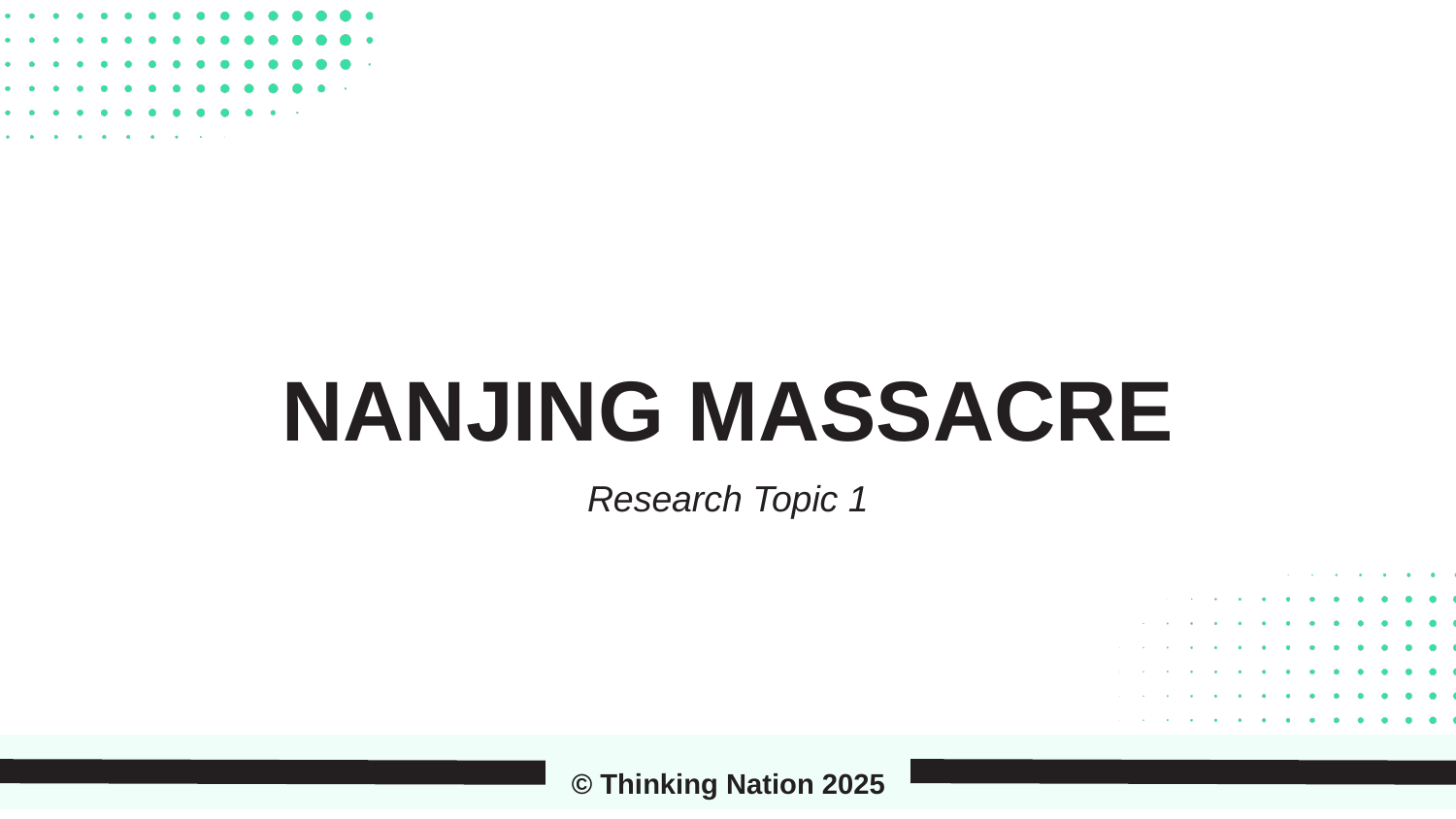

NANJING MASSACRE
Research Topic 1

© Thinking Nation 2025